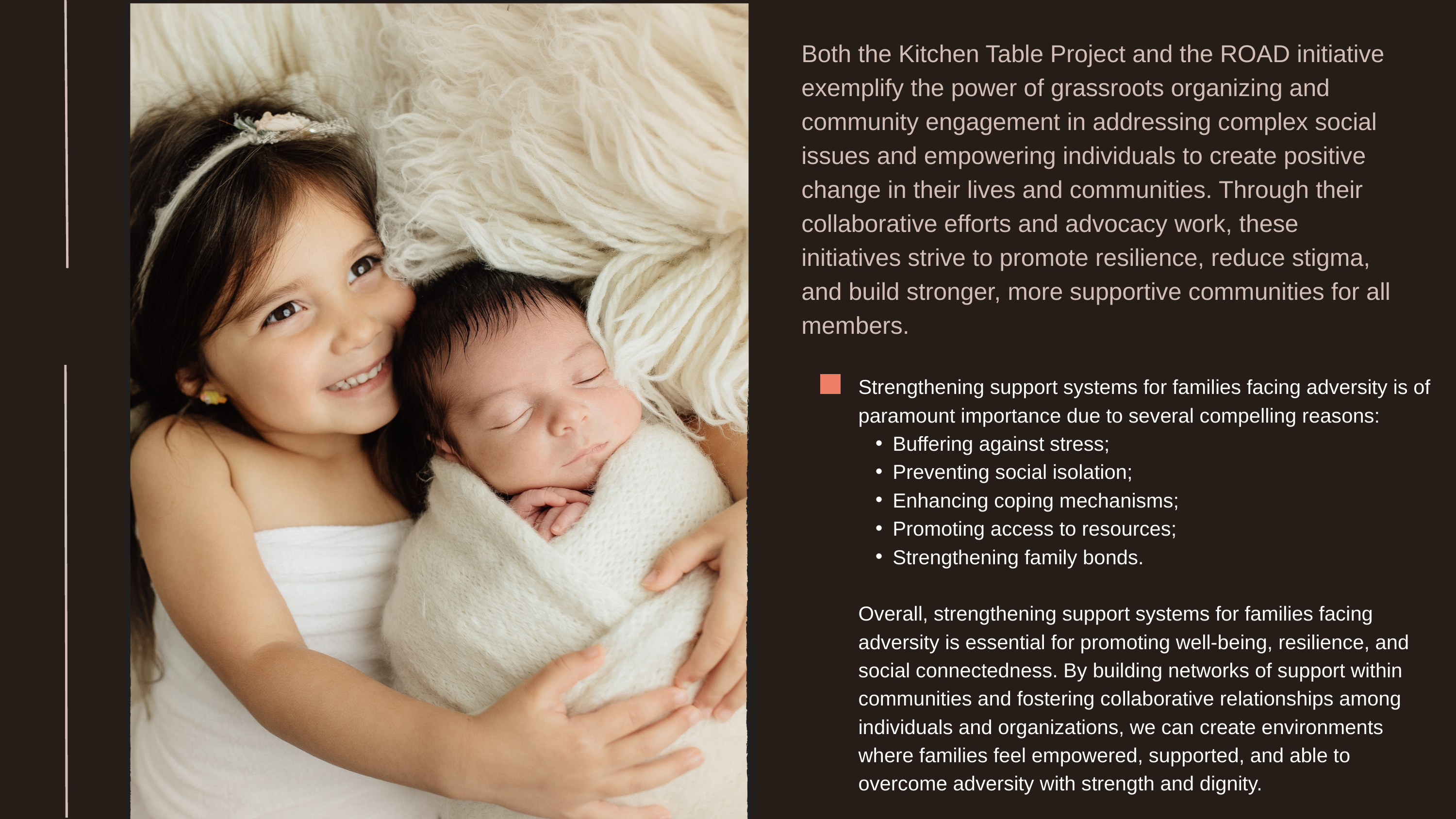

Both the Kitchen Table Project and the ROAD initiative exemplify the power of grassroots organizing and community engagement in addressing complex social issues and empowering individuals to create positive change in their lives and communities. Through their collaborative efforts and advocacy work, these initiatives strive to promote resilience, reduce stigma, and build stronger, more supportive communities for all members.

Strengthening support systems for families facing adversity is of paramount importance due to several compelling reasons:
Buffering against stress;
Preventing social isolation;
Enhancing coping mechanisms;
Promoting access to resources;
Strengthening family bonds.

Overall, strengthening support systems for families facing adversity is essential for promoting well-being, resilience, and social connectedness. By building networks of support within communities and fostering collaborative relationships among individuals and organizations, we can create environments where families feel empowered, supported, and able to overcome adversity with strength and dignity.